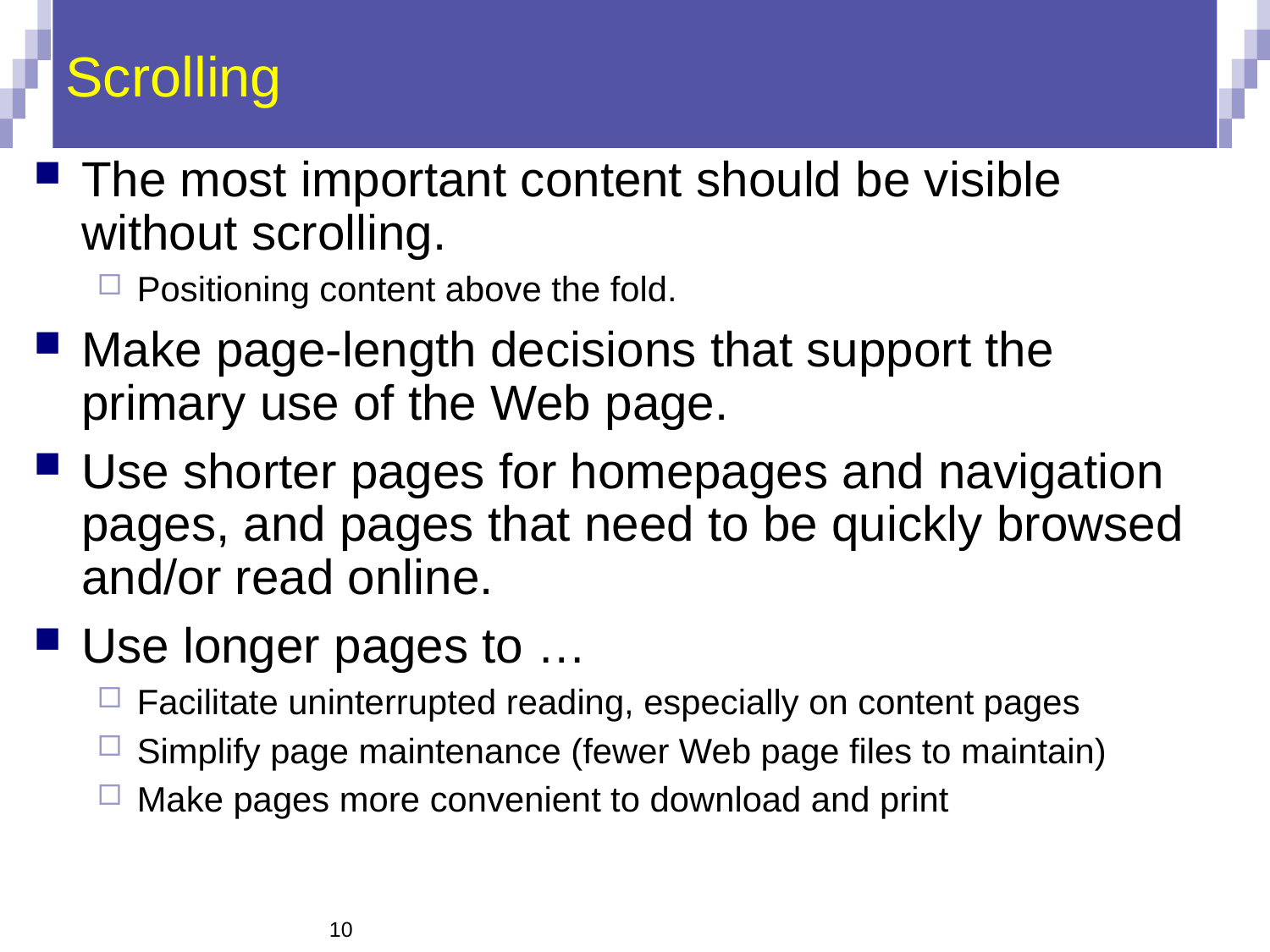

# Scrolling
The most important content should be visible without scrolling.
Positioning content above the fold.
Make page-length decisions that support the primary use of the Web page.
Use shorter pages for homepages and navigation pages, and pages that need to be quickly browsed and/or read online.
Use longer pages to …
Facilitate uninterrupted reading, especially on content pages
Simplify page maintenance (fewer Web page files to maintain)
Make pages more convenient to download and print
10